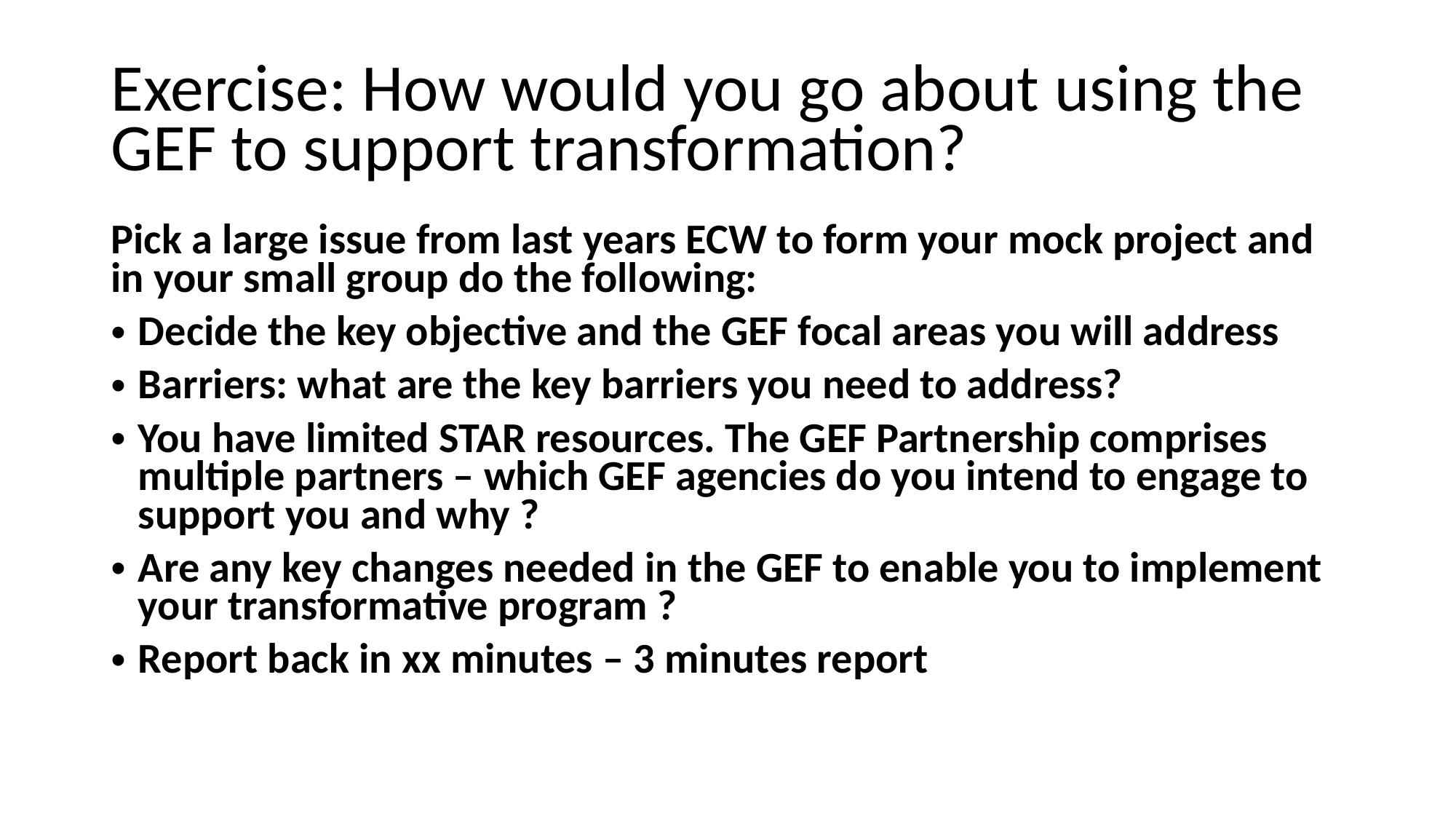

# Exercise: How would you go about using the  GEF to support transformation?
Pick a large issue from last years ECW to form your mock project and in your small group do the following:
Decide the key objective and the GEF focal areas you will address
Barriers: what are the key barriers you need to address?
You have limited STAR resources. The GEF Partnership comprises multiple partners – which GEF agencies do you intend to engage to support you and why ?
Are any key changes needed in the GEF to enable you to implement your transformative program ?
Report back in xx minutes – 3 minutes report